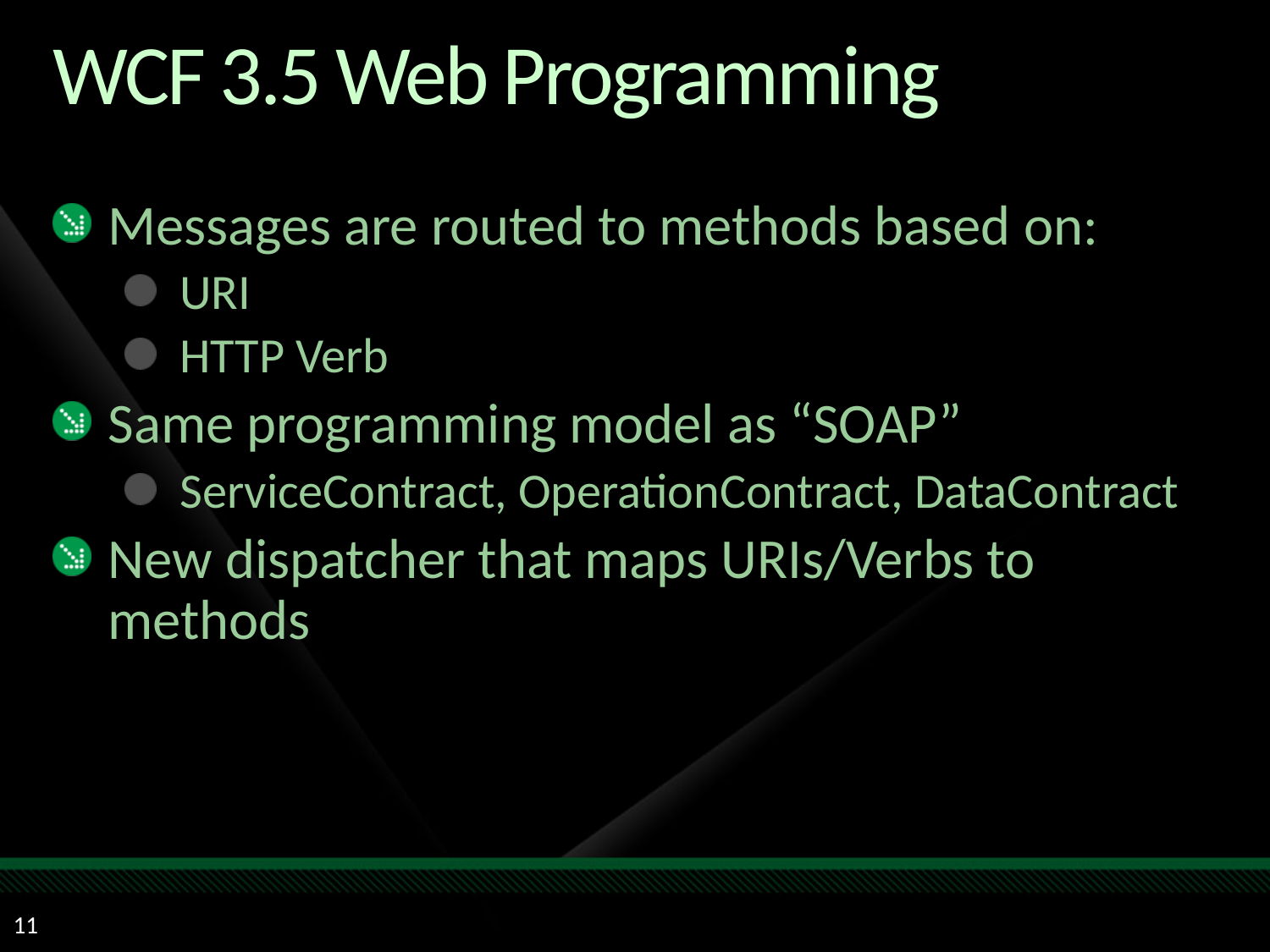

# WCF 3.5 Web Programming
Messages are routed to methods based on:
URI
HTTP Verb
Same programming model as “SOAP”
ServiceContract, OperationContract, DataContract
New dispatcher that maps URIs/Verbs to methods